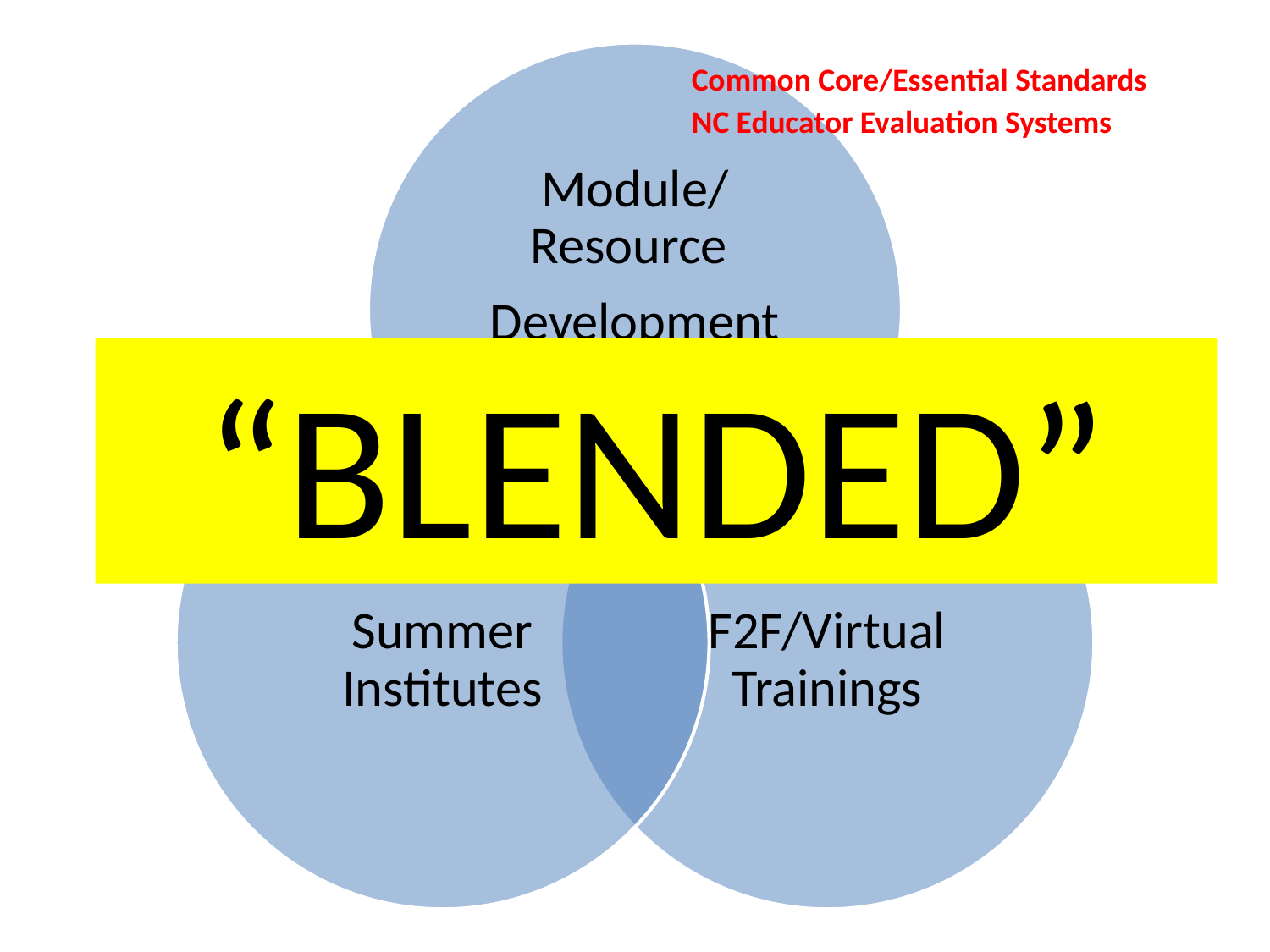

Module/Resource
Development
F2F/Virtual Trainings
Summer Institutes
Common Core/Essential Standards
NC Educator Evaluation Systems
“BLENDED”
Common Core/Essential Standards
NC Educator Evaluation Systems
Common Core/Essential Standards
Local PD Plan Support
“Fidelity Checks”